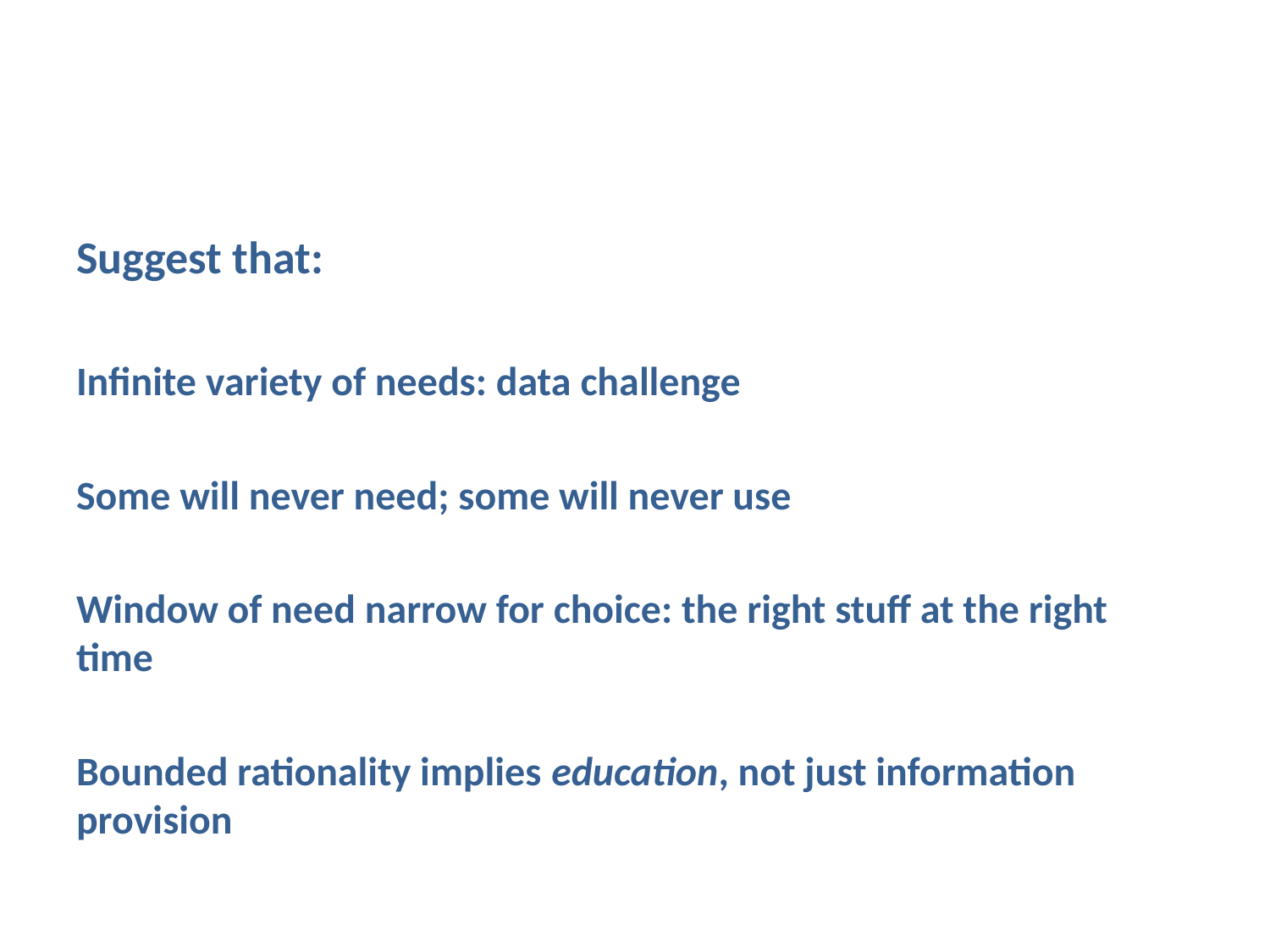

Suggest that:

Infinite variety of needs: data challenge

Some will never need; some will never use

Window of need narrow for choice: the right stuff at the right time

Bounded rationality implies education, not just information provision